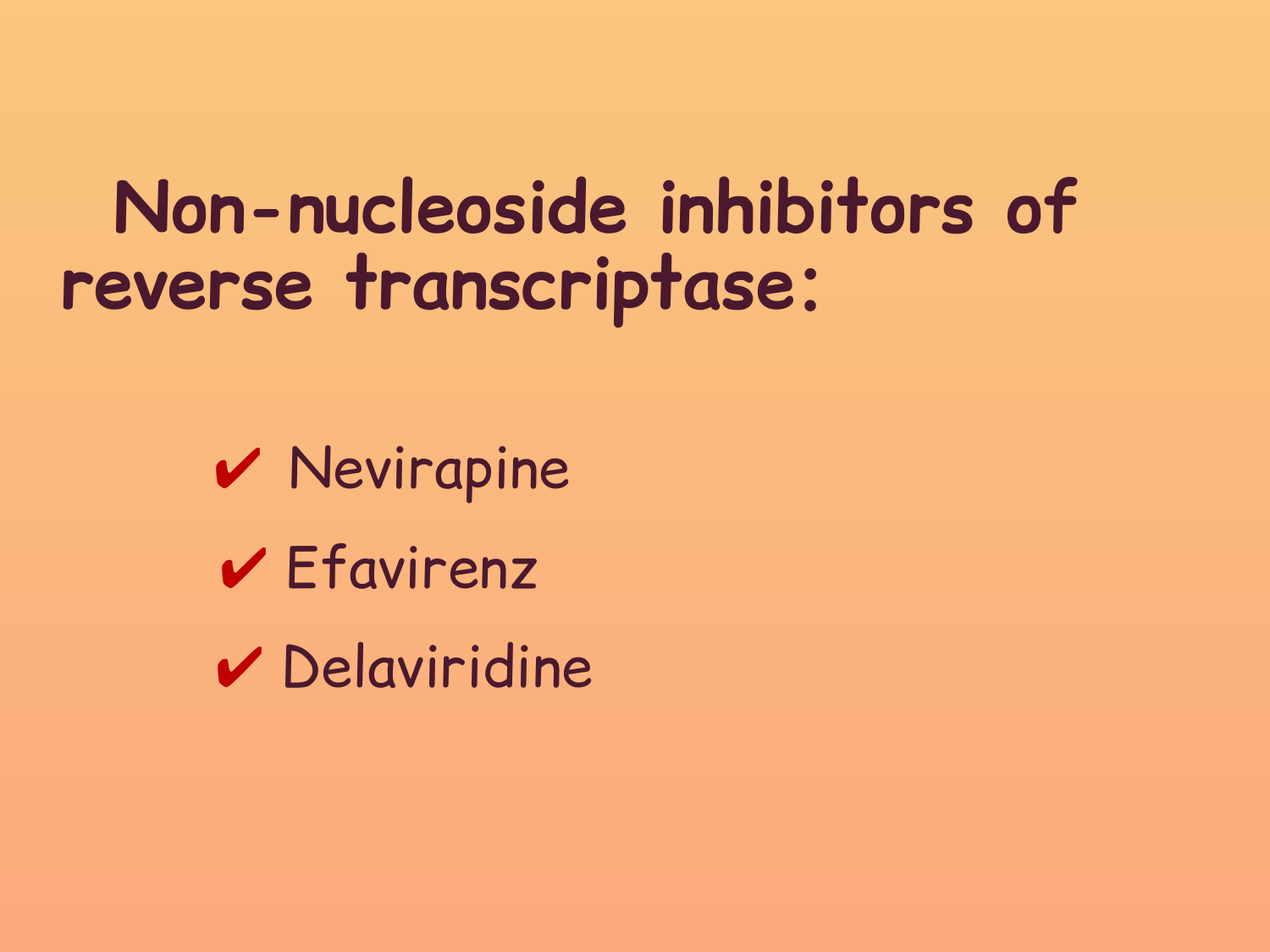

Non-nucleoside inhibitors of reverse transcriptase:

 ✔  Nevirapine
 ✔ Efavirenz
 ✔ Delaviridine

#